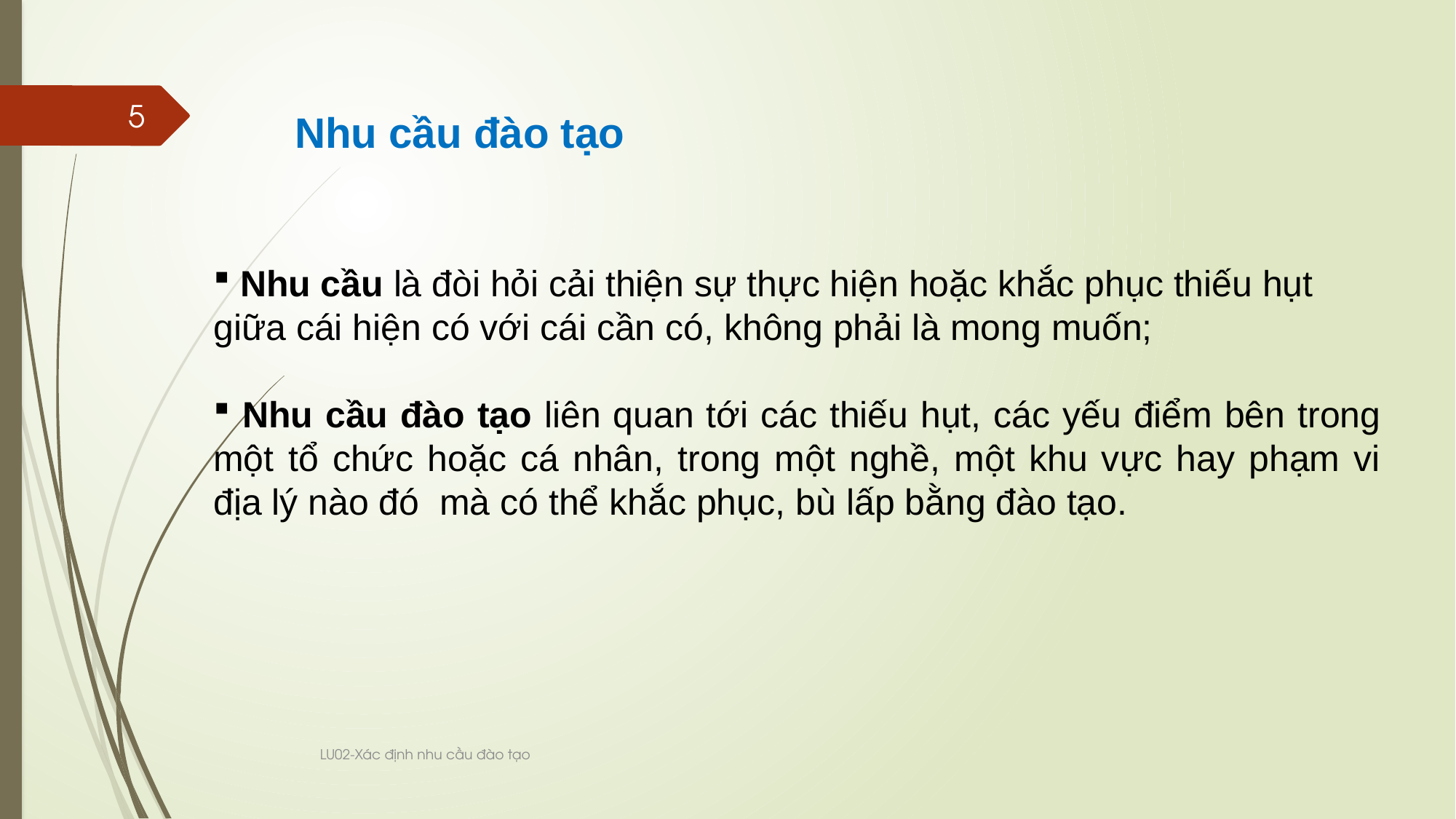

5
Nhu cầu đào tạo
 Nhu cầu là đòi hỏi cải thiện sự thực hiện hoặc khắc phục thiếu hụt giữa cái hiện có với cái cần có, không phải là mong muốn;

 Nhu cầu đào tạo liên quan tới các thiếu hụt, các yếu điểm bên trong một tổ chức hoặc cá nhân, trong một nghề, một khu vực hay phạm vi địa lý nào đó  mà có thể khắc phục, bù lấp bằng đào tạo.

LU02-Xác định nhu cầu đào tạo